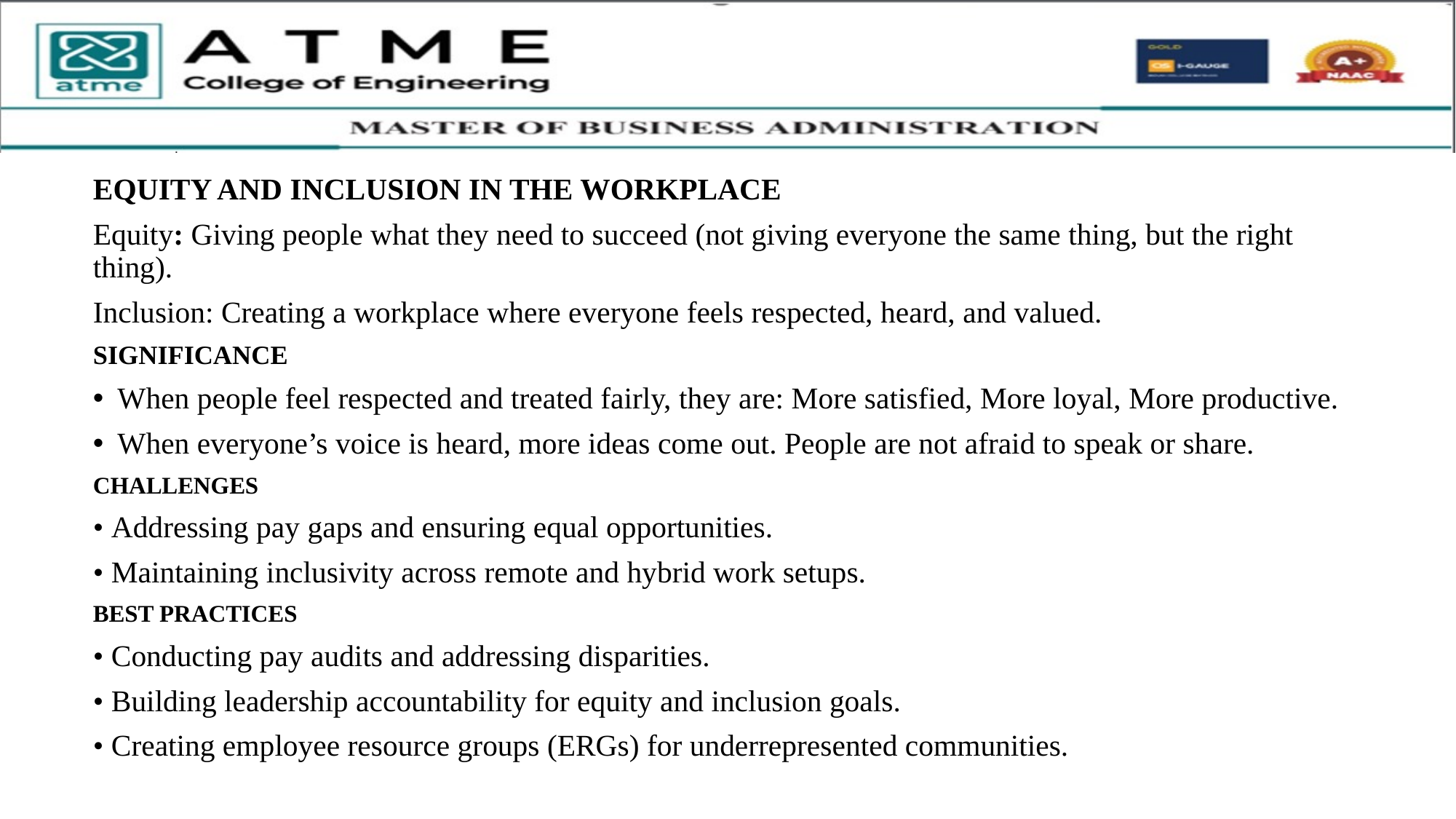

EQUITY AND INCLUSION IN THE WORKPLACE
Equity: Giving people what they need to succeed (not giving everyone the same thing, but the right thing).
Inclusion: Creating a workplace where everyone feels respected, heard, and valued.
SIGNIFICANCE
When people feel respected and treated fairly, they are: More satisfied, More loyal, More productive.
When everyone’s voice is heard, more ideas come out. People are not afraid to speak or share.
CHALLENGES
• Addressing pay gaps and ensuring equal opportunities.
• Maintaining inclusivity across remote and hybrid work setups.
BEST PRACTICES
• Conducting pay audits and addressing disparities.
• Building leadership accountability for equity and inclusion goals.
• Creating employee resource groups (ERGs) for underrepresented communities.